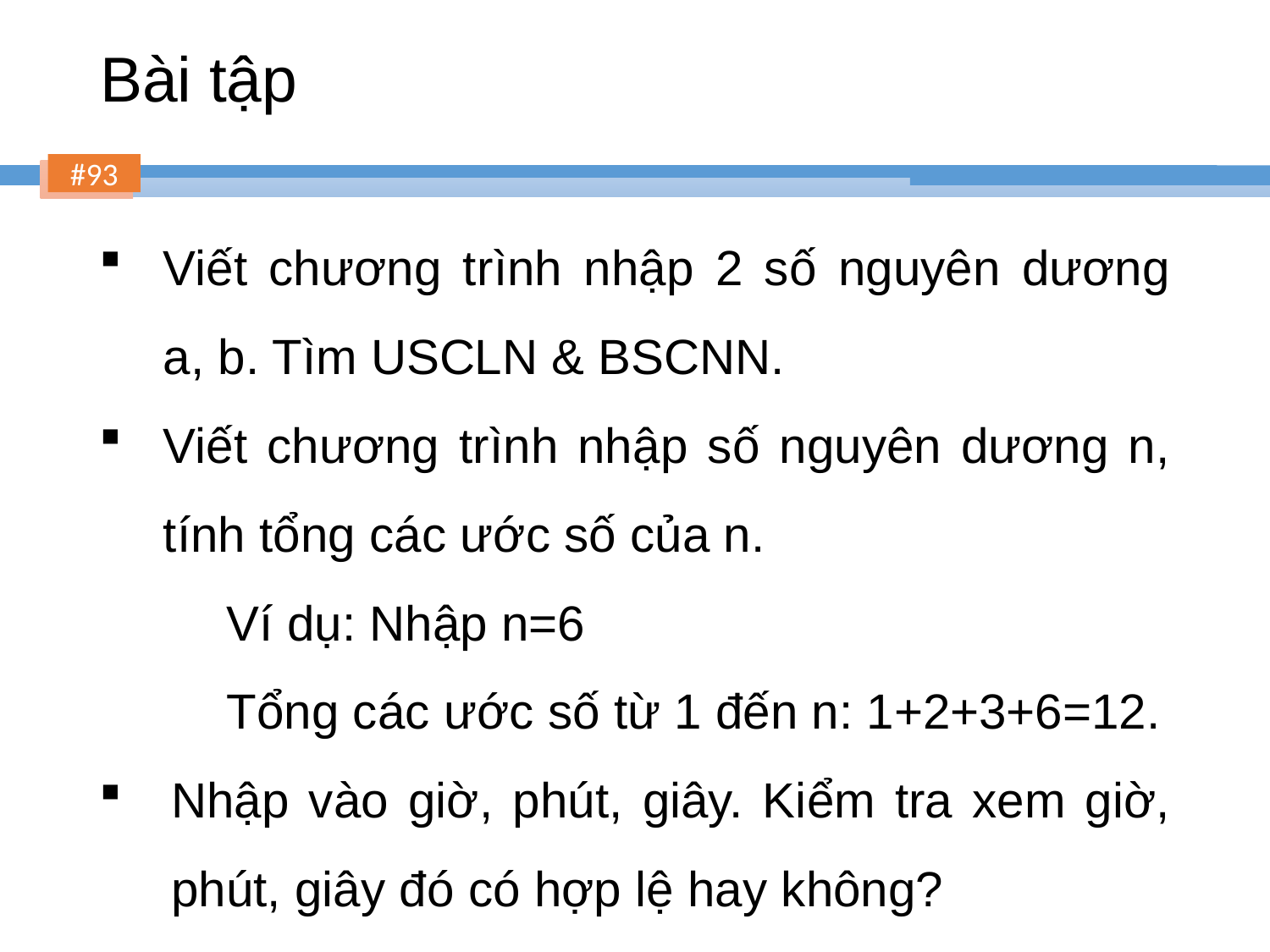

# Bài tập
Viết chương trình nhập 2 số nguyên dương a, b. Tìm USCLN & BSCNN.
Viết chương trình nhập số nguyên dương n, tính tổng các ước số của n.
	Ví dụ: Nhập n=6
	Tổng các ước số từ 1 đến n: 1+2+3+6=12.
Nhập vào giờ, phút, giây. Kiểm tra xem giờ, phút, giây đó có hợp lệ hay không?
93